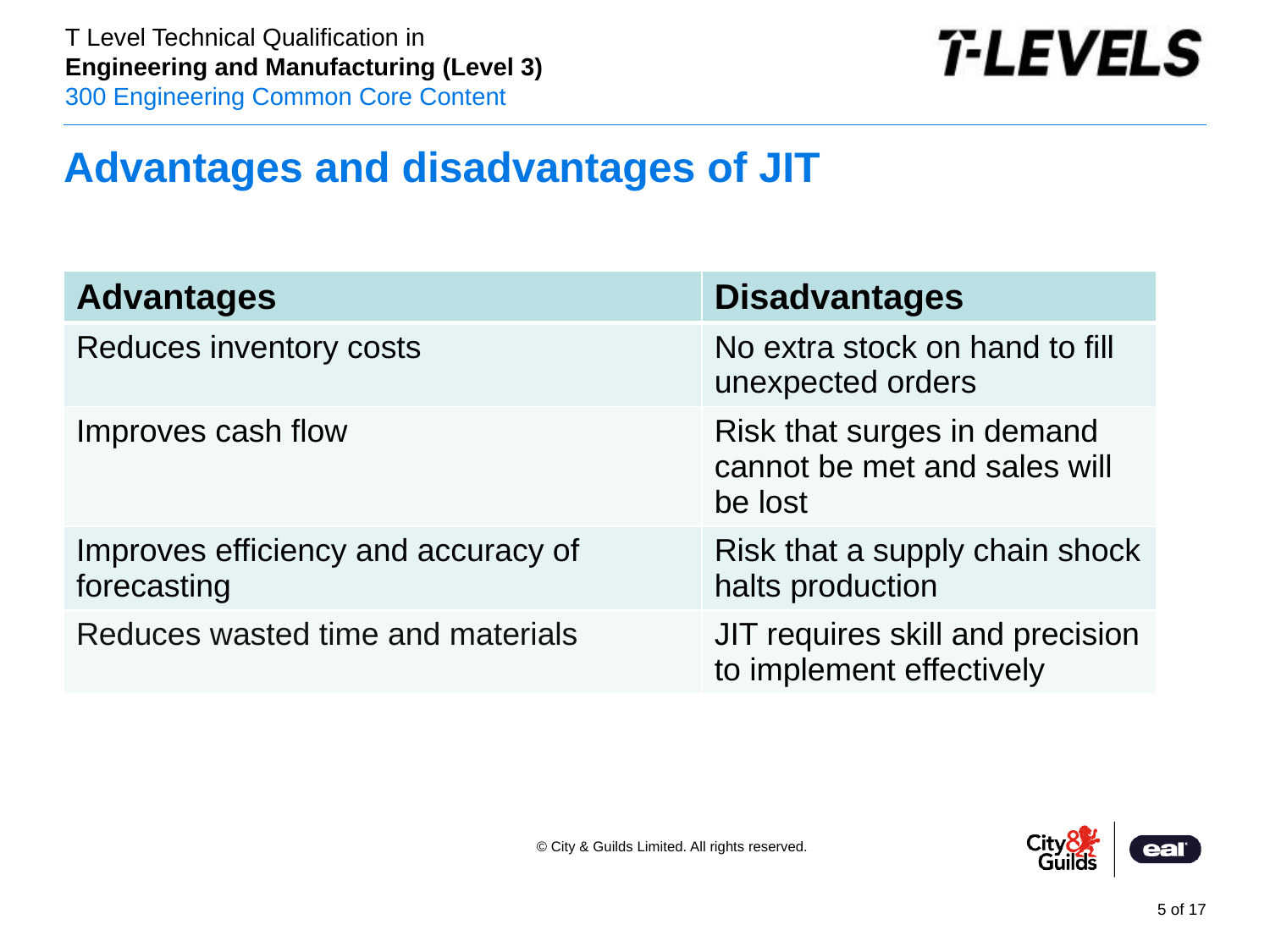

# Advantages and disadvantages of JIT
| Advantages | Disadvantages |
| --- | --- |
| Reduces inventory costs | No extra stock on hand to fill unexpected orders |
| Improves cash flow | Risk that surges in demand cannot be met and sales will be lost |
| Improves efficiency and accuracy of forecasting | Risk that a supply chain shock halts production |
| Reduces wasted time and materials | JIT requires skill and precision to implement effectively |